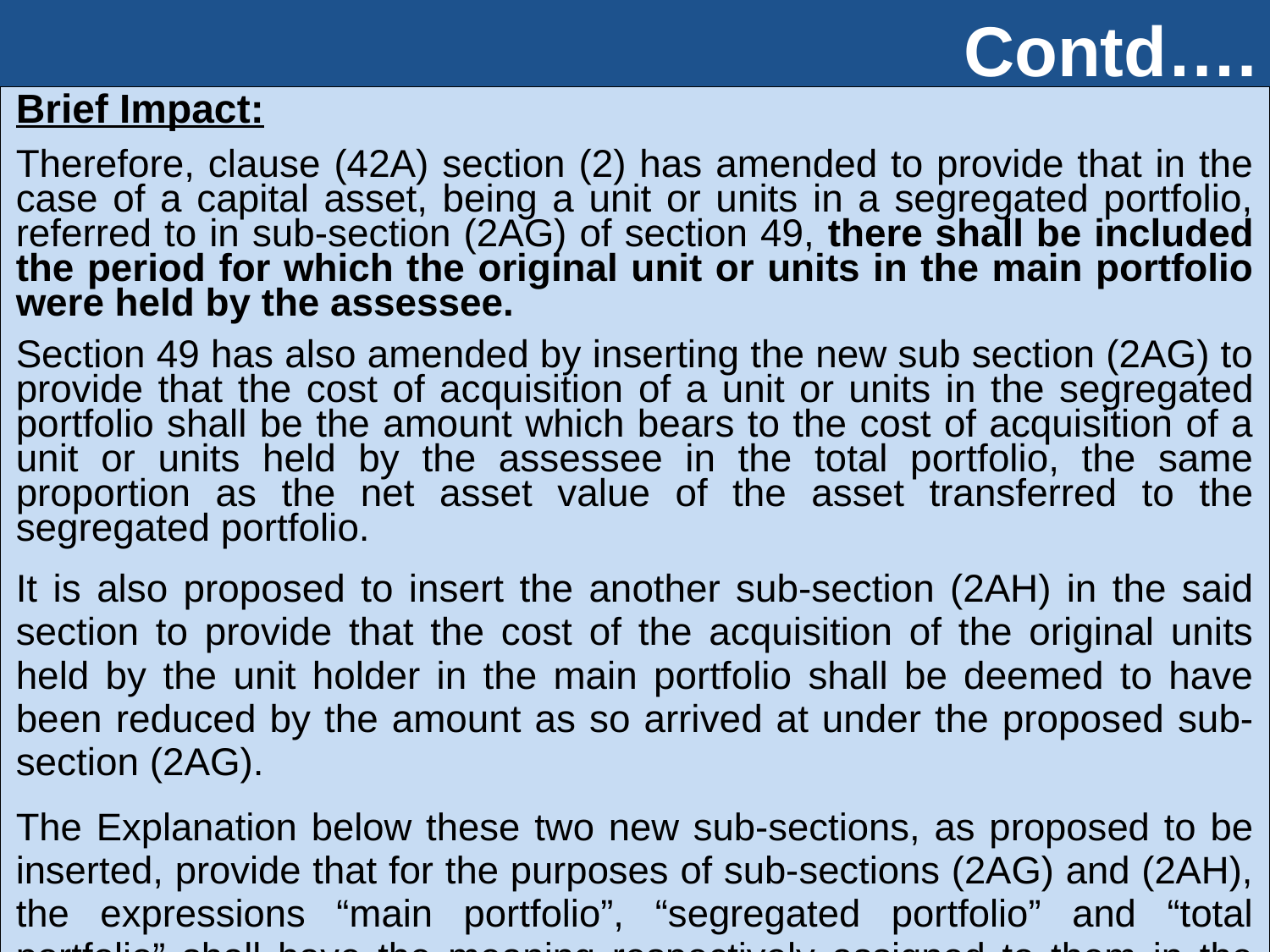

# Contd….
| Brief Impact: Therefore, clause (42A) section (2) has amended to provide that in the case of a capital asset, being a unit or units in a segregated portfolio, referred to in sub-section (2AG) of section 49, there shall be included the period for which the original unit or units in the main portfolio were held by the assessee. Section 49 has also amended by inserting the new sub section (2AG) to provide that the cost of acquisition of a unit or units in the segregated portfolio shall be the amount which bears to the cost of acquisition of a unit or units held by the assessee in the total portfolio, the same proportion as the net asset value of the asset transferred to the segregated portfolio. It is also proposed to insert the another sub-section (2AH) in the said section to provide that the cost of the acquisition of the original units held by the unit holder in the main portfolio shall be deemed to have been reduced by the amount as so arrived at under the proposed sub-section (2AG). The Explanation below these two new sub-sections, as proposed to be inserted, provide that for the purposes of sub-sections (2AG) and (2AH), the expressions “main portfolio”, “segregated portfolio” and “total portfolio” shall have the meaning respectively assigned to them in the said circular dated 28th December, 2018 issued by SEBI. |
| --- |
225